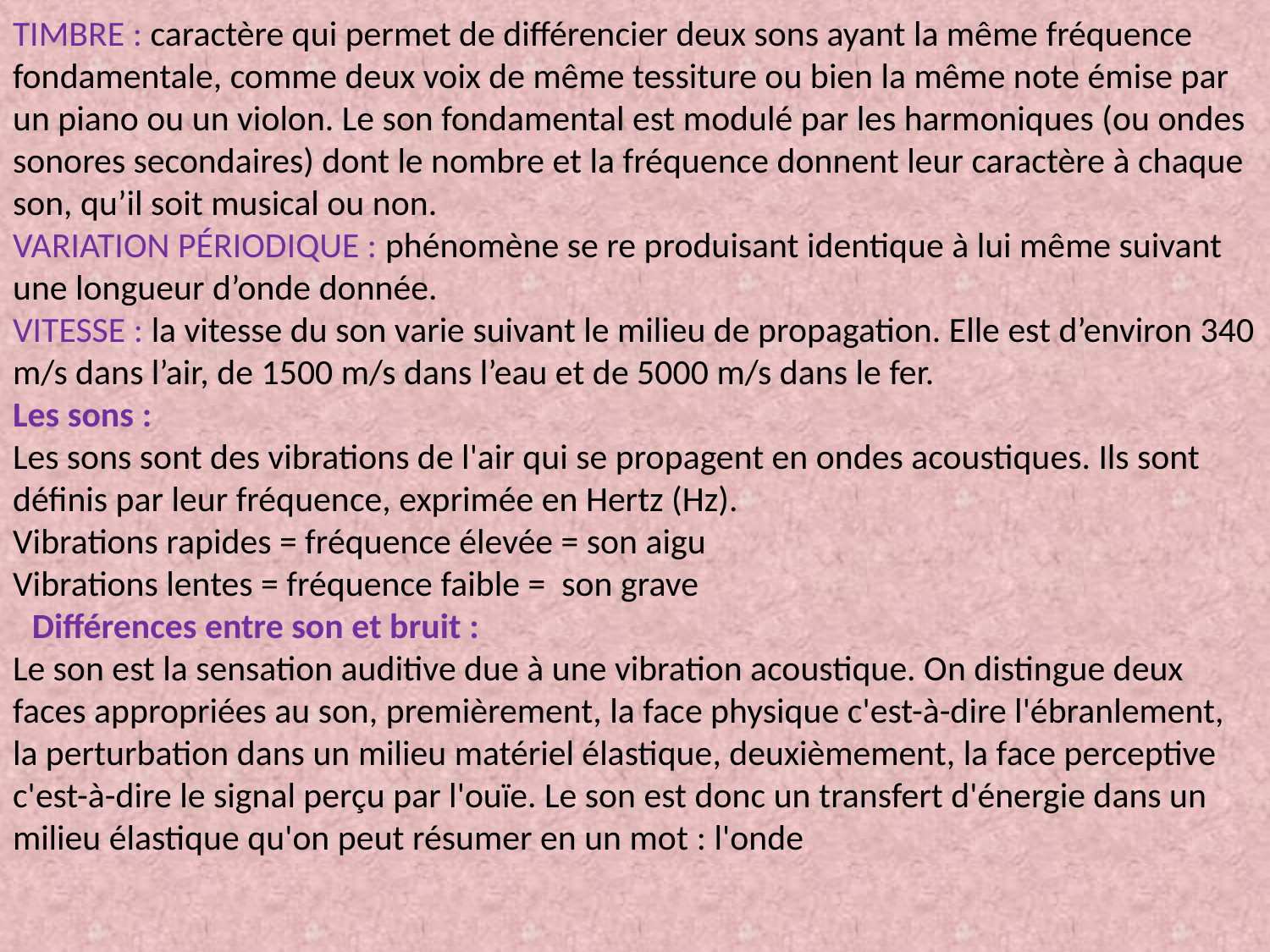

TIMBRE : caractère qui permet de différencier deux sons ayant la même fréquence fondamentale, comme deux voix de même tessiture ou bien la même note émise par un piano ou un violon. Le son fondamental est modulé par les harmoniques (ou ondes sonores secondaires) dont le nombre et la fréquence donnent leur caractère à chaque son, qu’il soit musical ou non.
VARIATION PÉRIODIQUE : phénomène se re produisant identique à lui même suivant une longueur d’onde donnée.
VITESSE : la vitesse du son varie suivant le milieu de propagation. Elle est d’environ 340 m/s dans l’air, de 1500 m/s dans l’eau et de 5000 m/s dans le fer.
Les sons :
Les sons sont des vibrations de l'air qui se propagent en ondes acoustiques. Ils sont définis par leur fréquence, exprimée en Hertz (Hz).
Vibrations rapides = fréquence élevée = son aigu
Vibrations lentes = fréquence faible =  son grave
  Différences entre son et bruit :
Le son est la sensation auditive due à une vibration acoustique. On distingue deux faces appropriées au son, premièrement, la face physique c'est-à-dire l'ébranlement, la perturbation dans un milieu matériel élastique, deuxièmement, la face perceptive c'est-à-dire le signal perçu par l'ouïe. Le son est donc un transfert d'énergie dans un milieu élastique qu'on peut résumer en un mot : l'onde